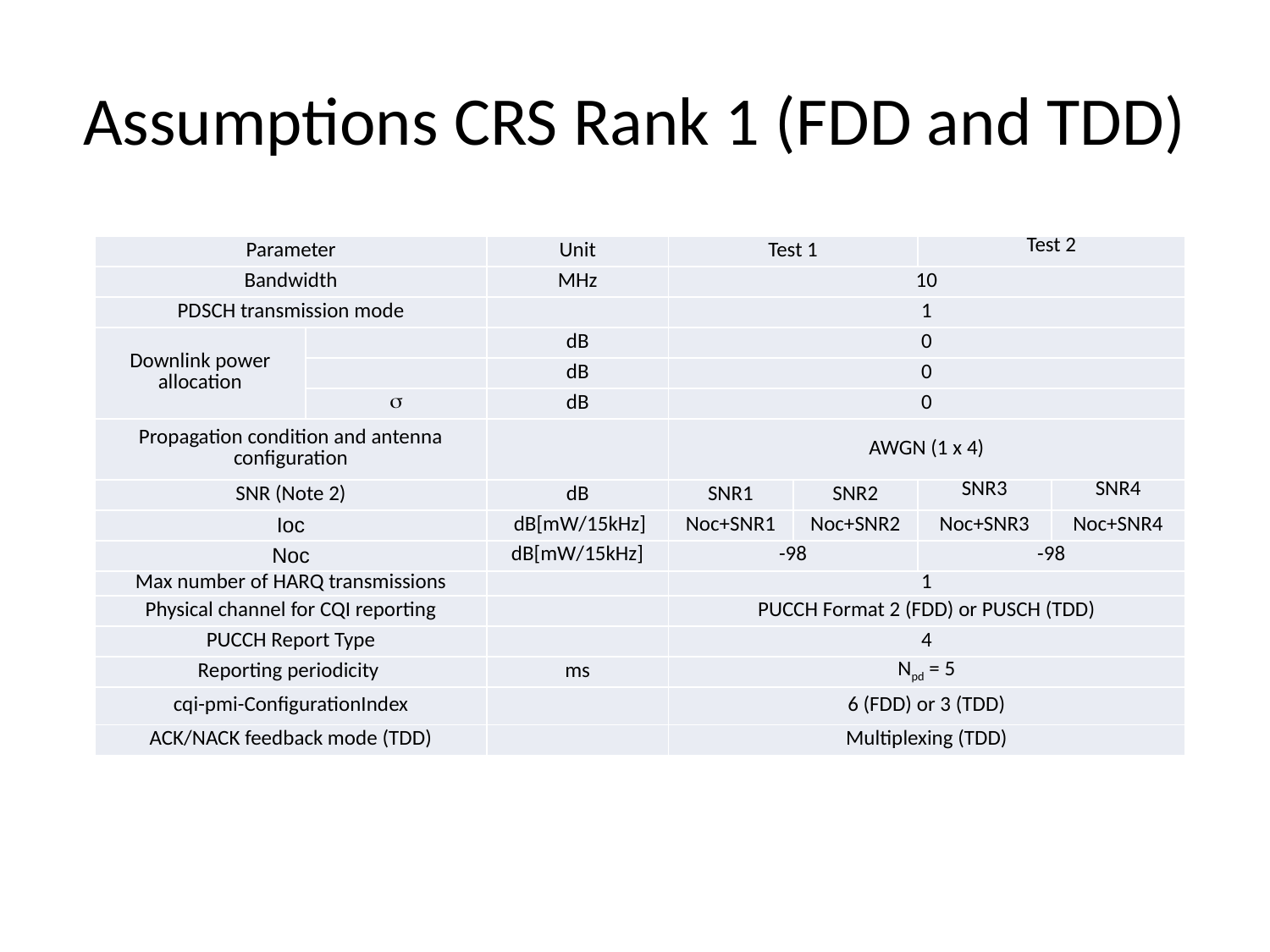

# Assumptions CRS Rank 1 (FDD and TDD)
| Parameter |  | Unit | Test 1 |  | Test 2 |  |
| --- | --- | --- | --- | --- | --- | --- |
| Bandwidth |  | MHz | 10 |  |  |  |
| PDSCH transmission mode |  |  | 1 |  |  |  |
| Downlink power allocation |  | dB | 0 |  |  |  |
|  |  | dB | 0 |  |  |  |
|  | σ | dB | 0 |  |  |  |
| Propagation condition and antenna configuration |  |  | AWGN (1 x 4) |  |  |  |
| SNR (Note 2) |  | dB | SNR1 | SNR2 | SNR3 | SNR4 |
| Ioc |  | dB[mW/15kHz] | Noc+SNR1 | Noc+SNR2 | Noc+SNR3 | Noc+SNR4 |
| Noc |  | dB[mW/15kHz] | -98 |  | -98 |  |
| Max number of HARQ transmissions |  |  | 1 |  |  |  |
| Physical channel for CQI reporting |  |  | PUCCH Format 2 (FDD) or PUSCH (TDD) |  |  |  |
| PUCCH Report Type |  |  | 4 |  |  |  |
| Reporting periodicity |  | ms | Npd = 5 |  |  |  |
| cqi-pmi-ConfigurationIndex |  |  | 6 (FDD) or 3 (TDD) |  |  |  |
| ACK/NACK feedback mode (TDD) |  |  | Multiplexing (TDD) |  |  |  |